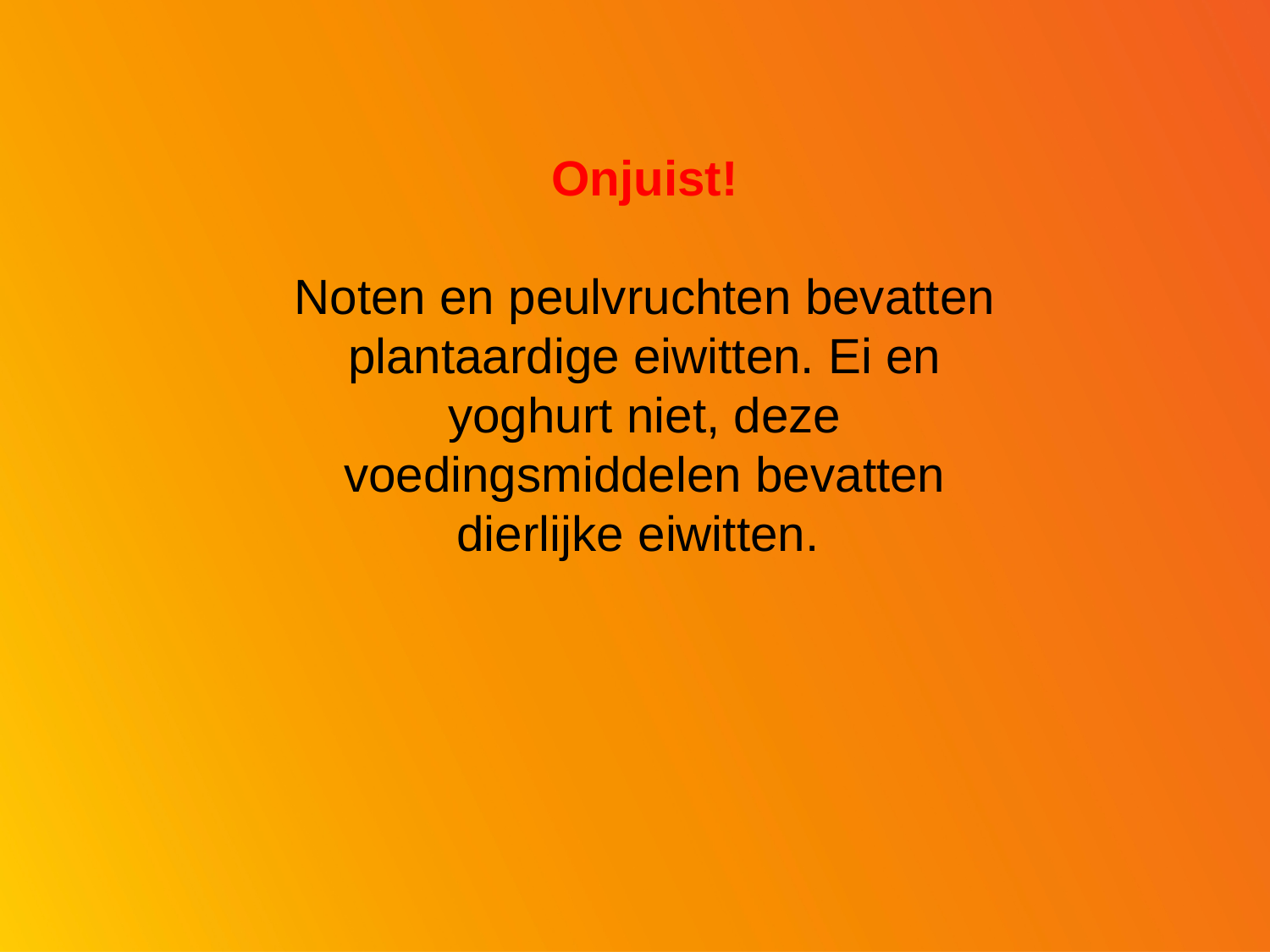

Onjuist!

Noten en peulvruchten bevatten plantaardige eiwitten. Ei en yoghurt niet, deze voedingsmiddelen bevatten dierlijke eiwitten.